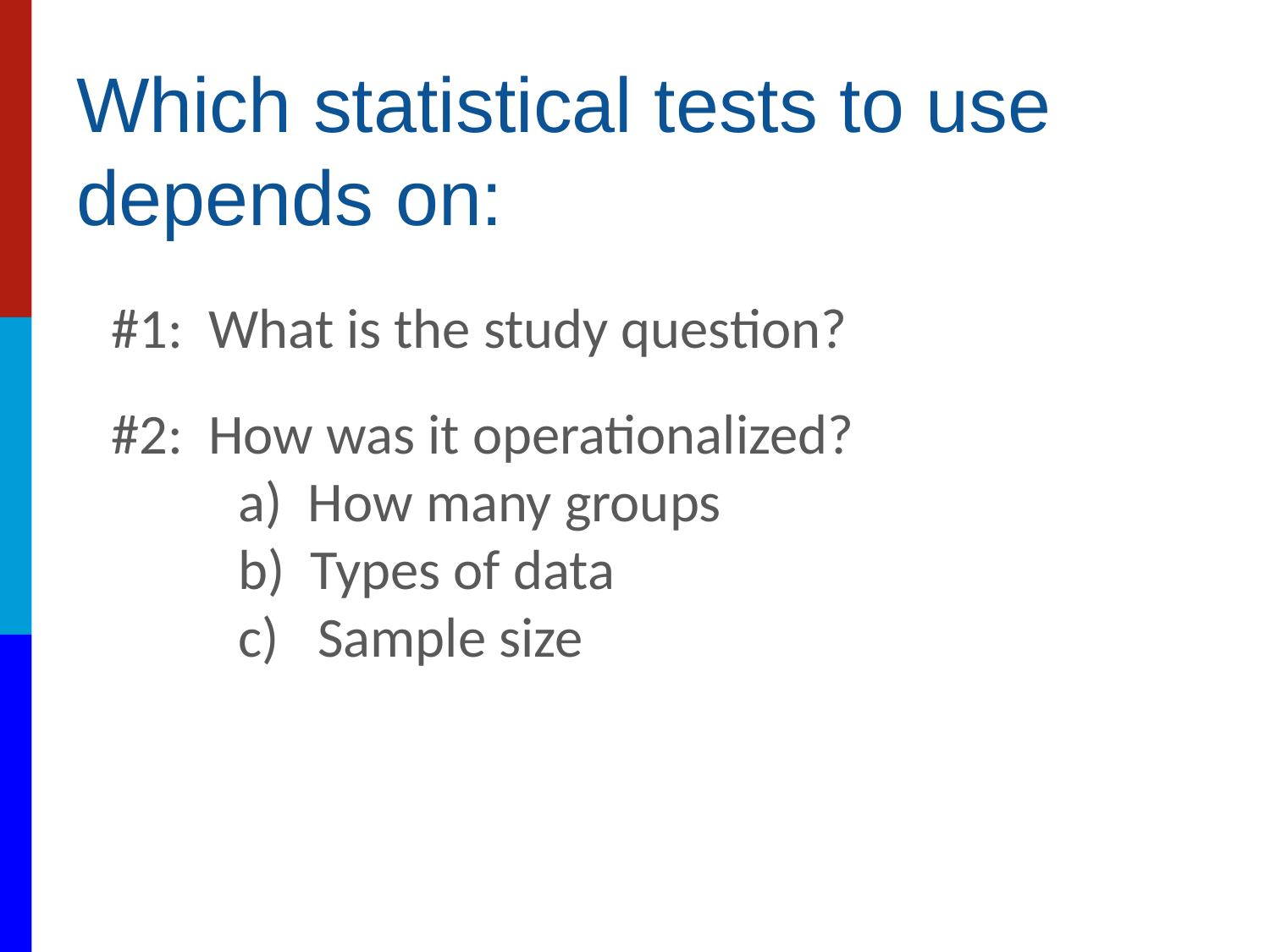

# Which statistical tests to use depends on:
#1:  What is the study question?
#2:  How was it operationalized?
	a)  How many groups
	b)  Types of data
	c)   Sample size